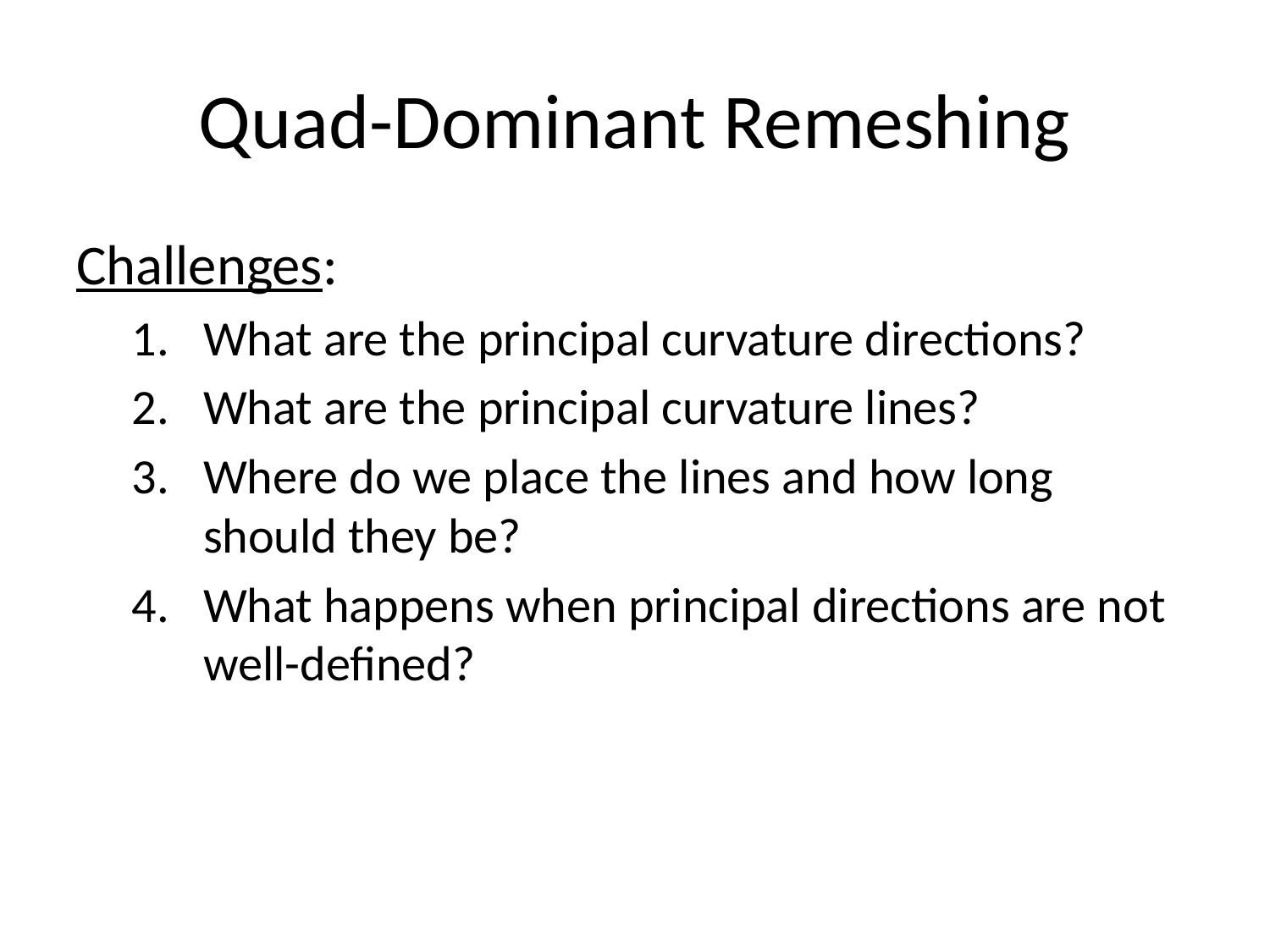

# Quad-Dominant Remeshing
Challenges:
What are the principal curvature directions?
What are the principal curvature lines?
Where do we place the lines and how long should they be?
What happens when principal directions are not well-defined?